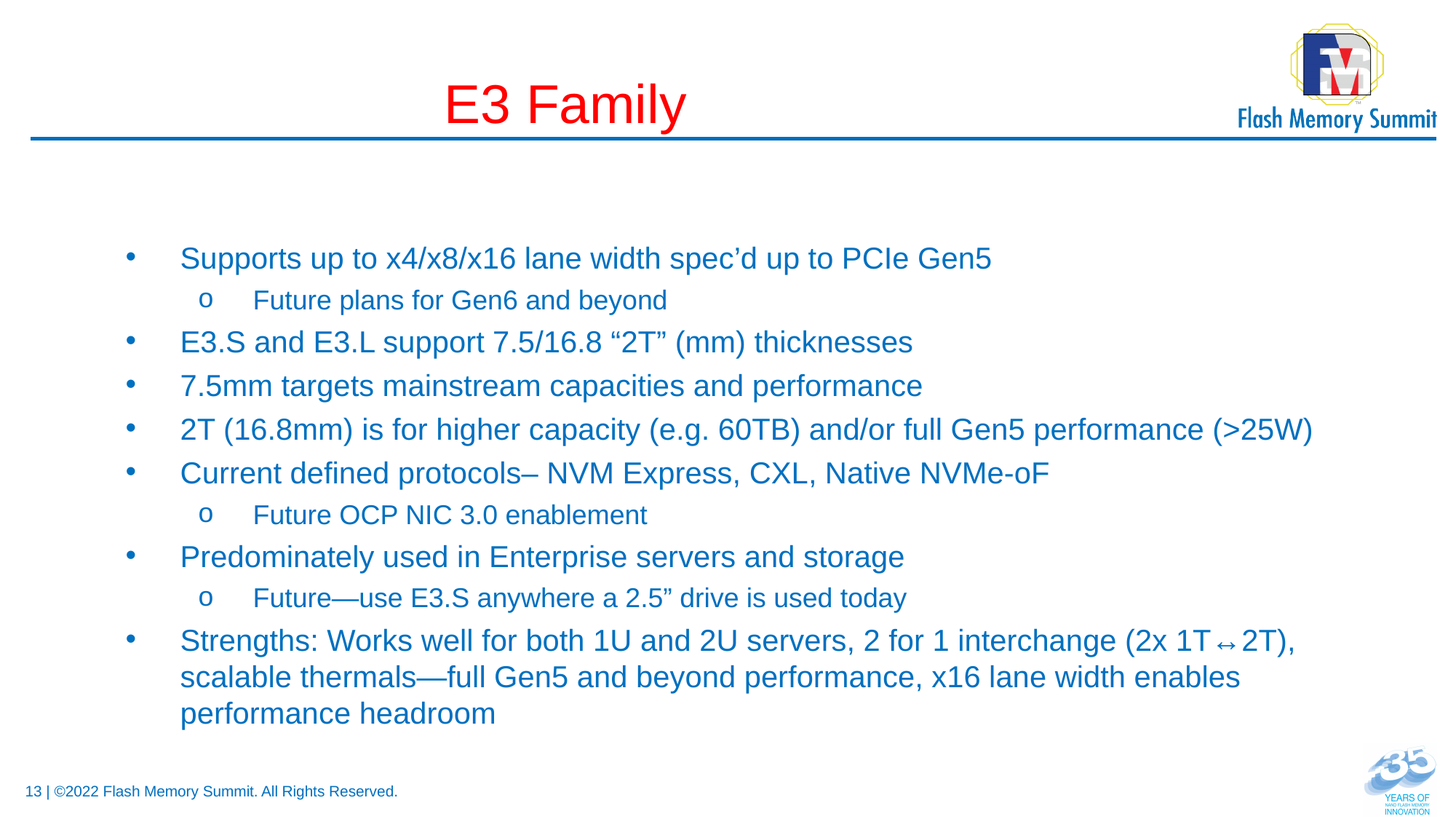

# E3 Family
Supports up to x4/x8/x16 lane width spec’d up to PCIe Gen5
Future plans for Gen6 and beyond
E3.S and E3.L support 7.5/16.8 “2T” (mm) thicknesses
7.5mm targets mainstream capacities and performance
2T (16.8mm) is for higher capacity (e.g. 60TB) and/or full Gen5 performance (>25W)
Current defined protocols– NVM Express, CXL, Native NVMe-oF
Future OCP NIC 3.0 enablement
Predominately used in Enterprise servers and storage
Future—use E3.S anywhere a 2.5” drive is used today
Strengths: Works well for both 1U and 2U servers, 2 for 1 interchange (2x 1T↔2T), scalable thermals—full Gen5 and beyond performance, x16 lane width enables performance headroom